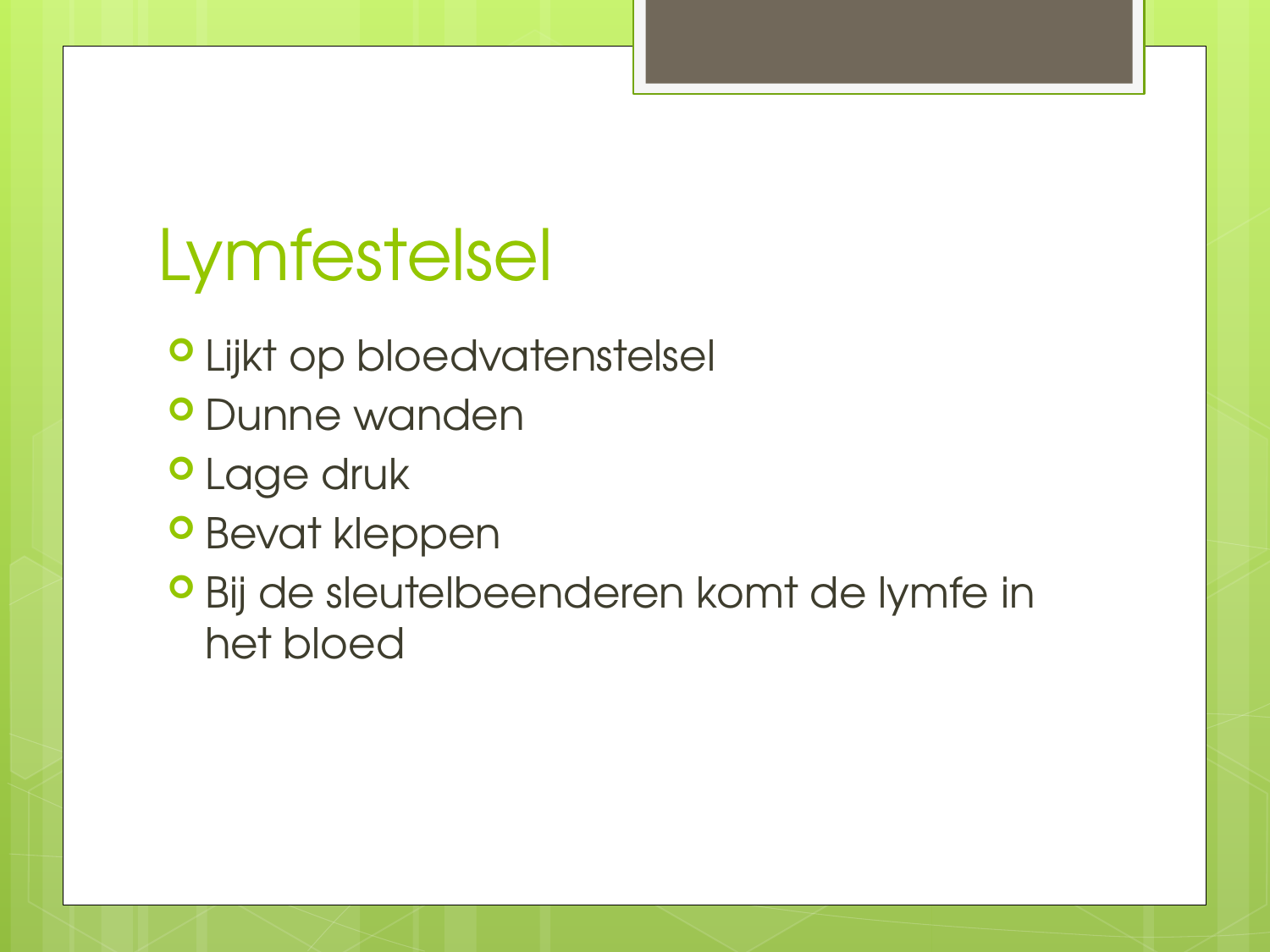

# Lymfestelsel
Lijkt op bloedvatenstelsel
Dunne wanden
Lage druk
Bevat kleppen
Bij de sleutelbeenderen komt de lymfe in het bloed